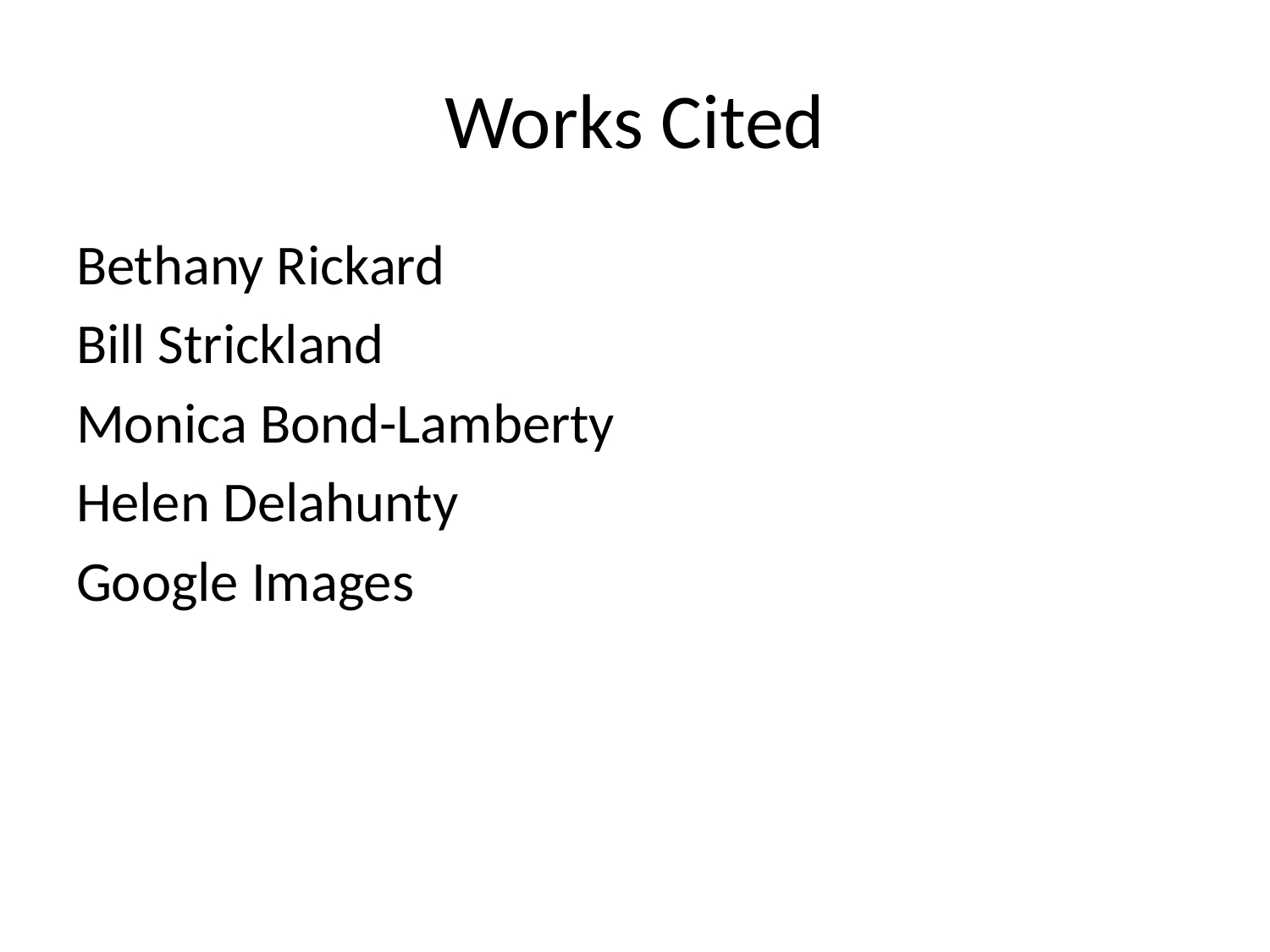

# Works Cited
Bethany Rickard
Bill Strickland
Monica Bond-Lamberty
Helen Delahunty
Google Images